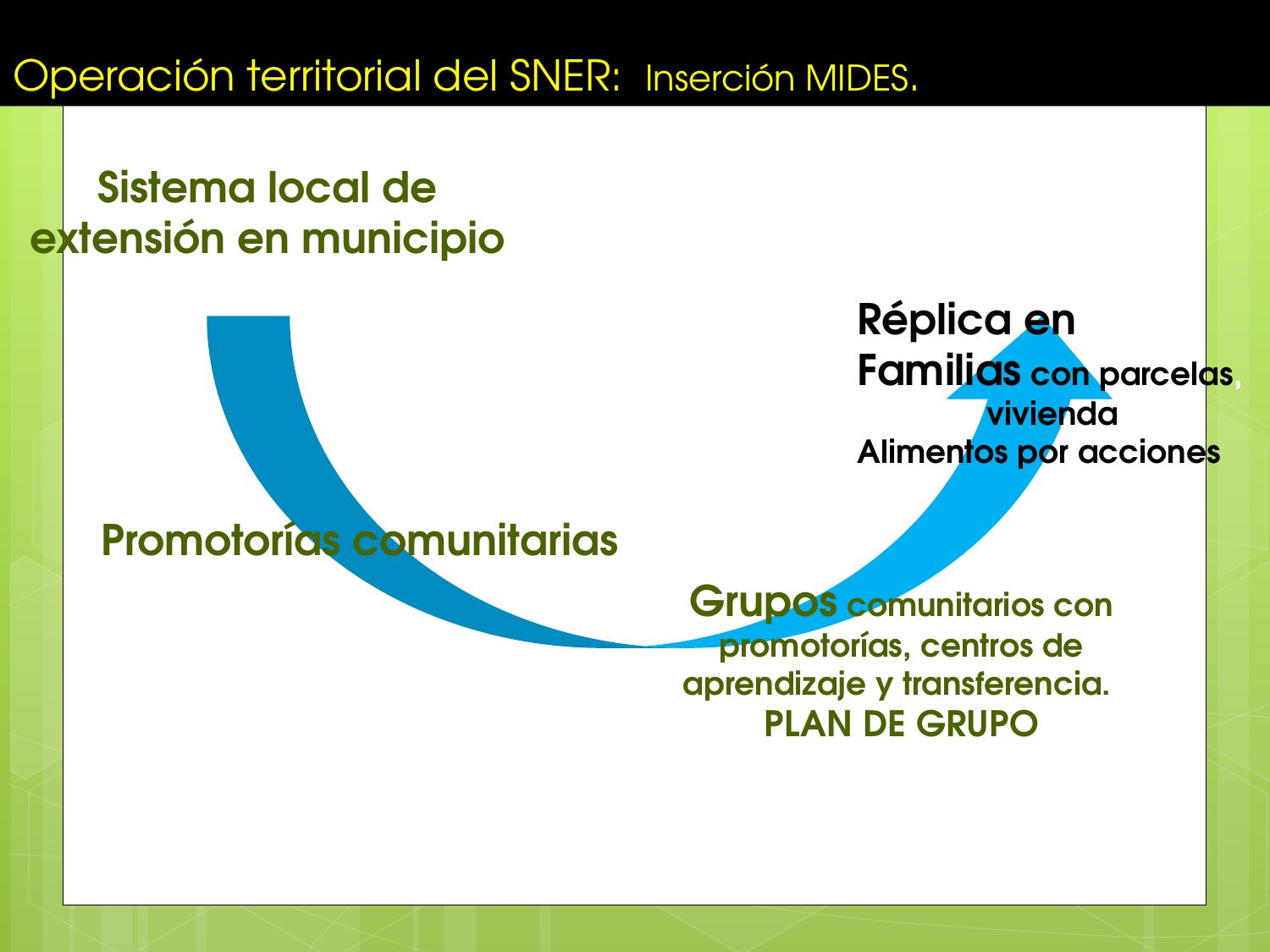

# Operación territorial del SNER:  Inserción MIDES.
Sistema local de extensión en municipio

Réplica en Familias con parcelas, patios y vivienda.
Alimentos por acciones
Promotorías comunitarias
Grupos comunitarios con promotorías, centros de aprendizaje y transferencia.  PLAN DE GRUPO